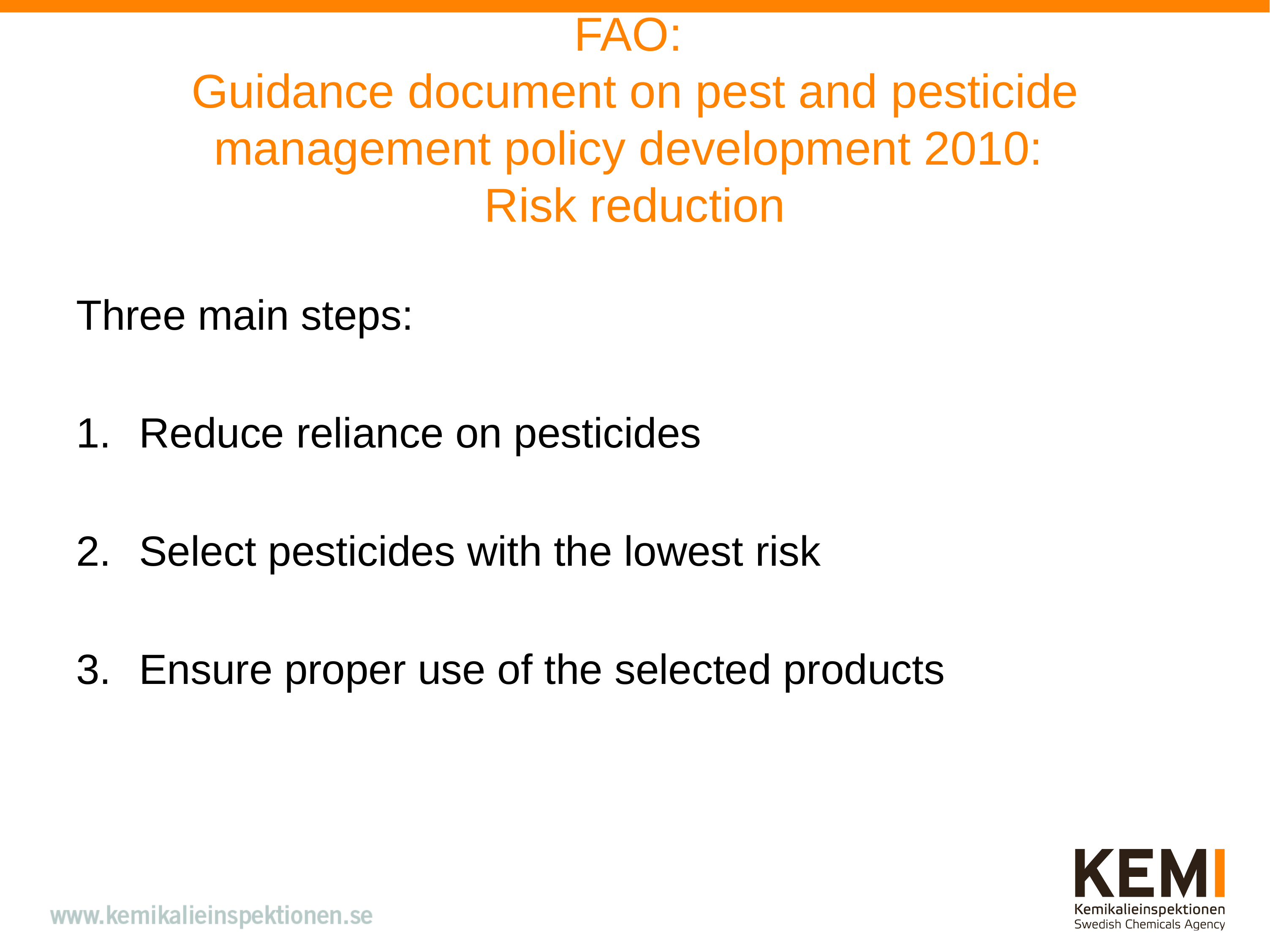

# FAO: Guidance document on pest and pesticide management policy development 2010: Risk reduction

Three main steps:

Reduce reliance on pesticides

Select pesticides with the lowest risk

Ensure proper use of the selected products